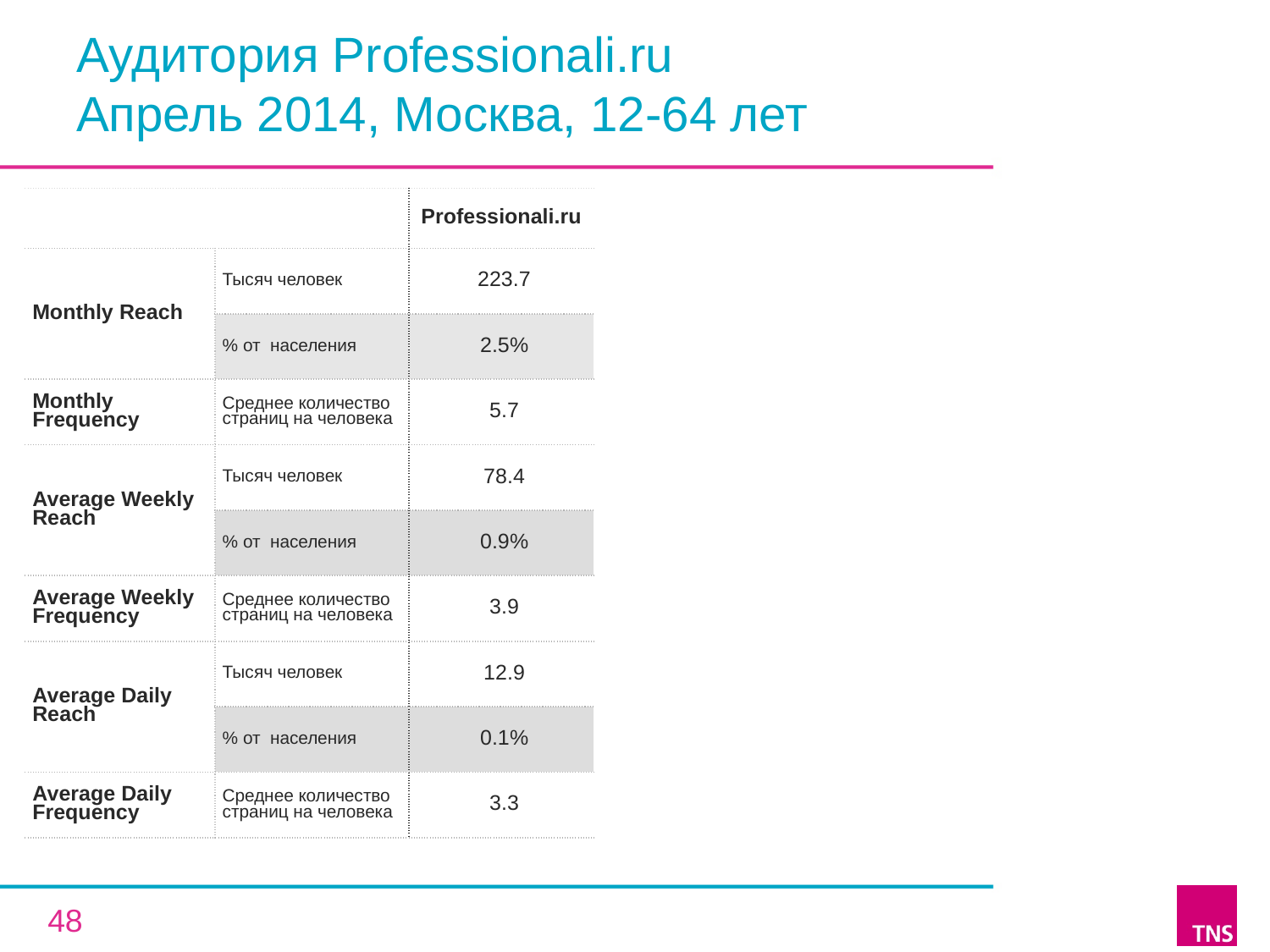

# Аудитория Professionali.ru Апрель 2014, Москва, 12-64 лет
|  |  | Professionali.ru |
| --- | --- | --- |
| Monthly Reach | Тысяч человек | 223.7 |
|  | % от населения | 2.5% |
| Monthly Frequency | Среднее количество страниц на человека | 5.7 |
| Average Weekly Reach | Тысяч человек | 78.4 |
|  | % от населения | 0.9% |
| Average Weekly Frequency | Среднее количество страниц на человека | 3.9 |
| Average Daily Reach | Тысяч человек | 12.9 |
|  | % от населения | 0.1% |
| Average Daily Frequency | Среднее количество страниц на человека | 3.3 |

48